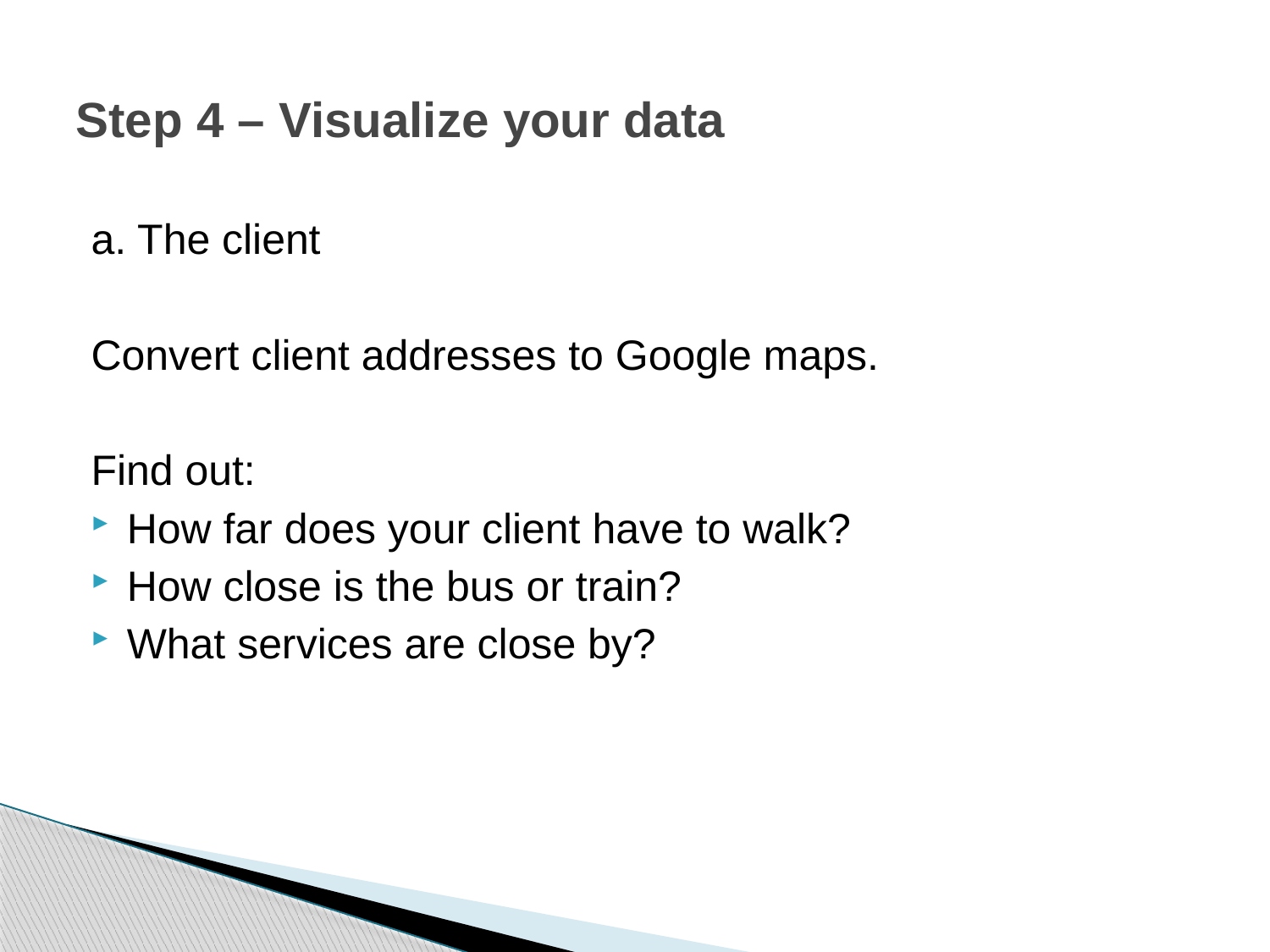

# Step 4 – Visualize your data
a. The client

Convert client addresses to Google maps.

Find out:
How far does your client have to walk?
How close is the bus or train?
What services are close by?